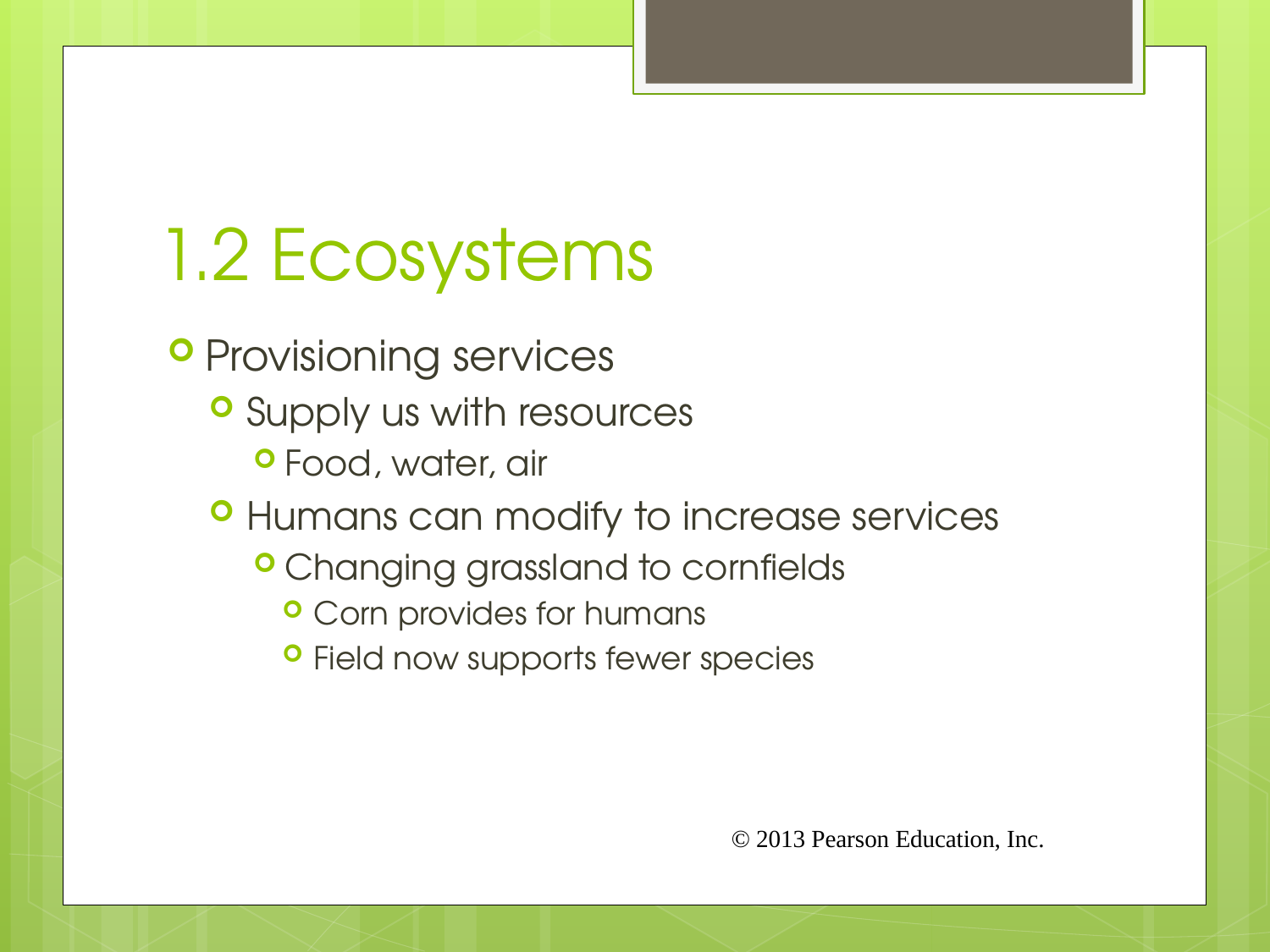

# 1.2 Ecosystems
Provisioning services
Supply us with resources
Food, water, air
Humans can modify to increase services
Changing grassland to cornfields
Corn provides for humans
Field now supports fewer species
© 2013 Pearson Education, Inc.